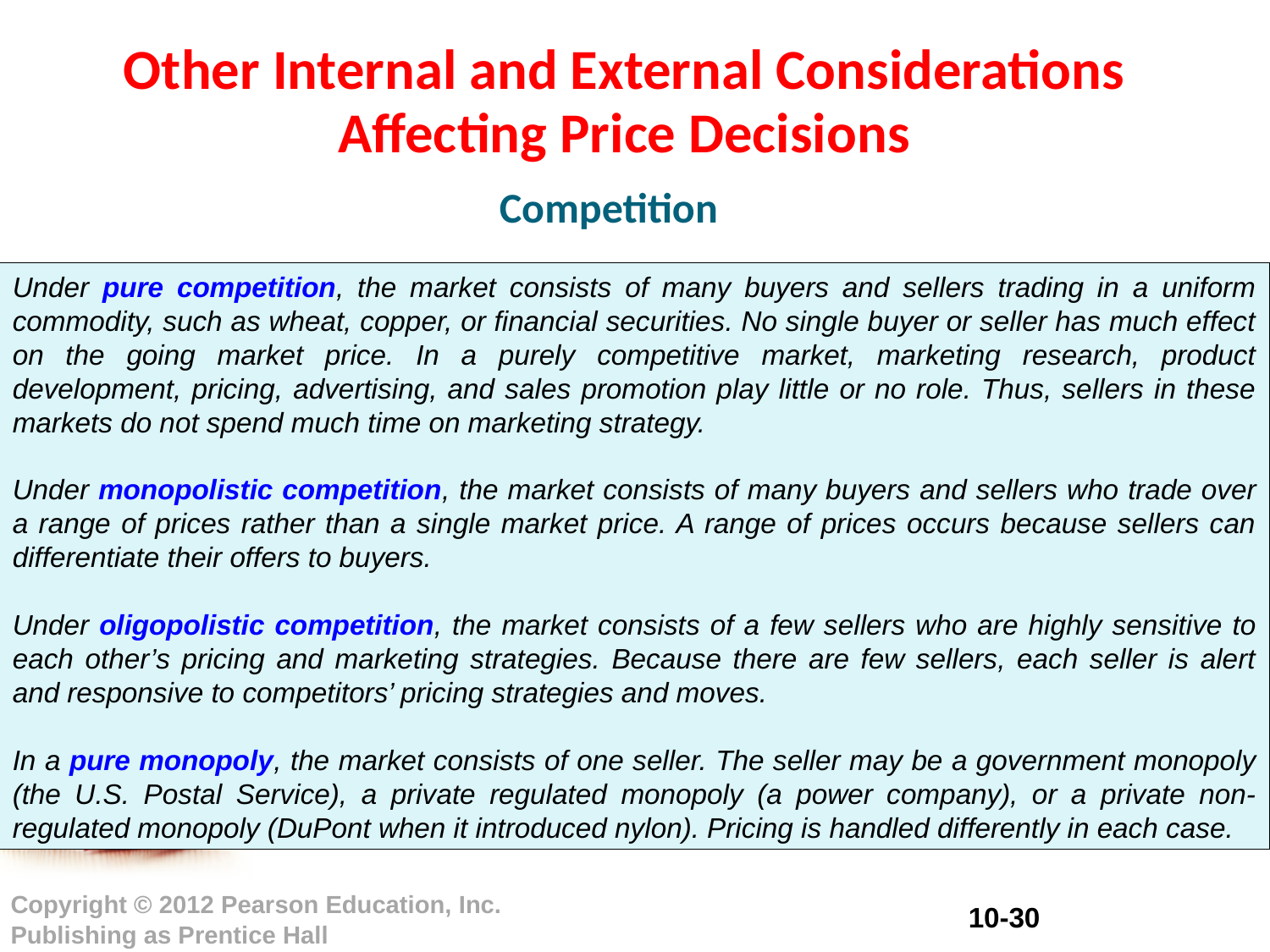

# Other Internal and External Considerations Affecting Price Decisions
Competition

Under pure competition, the market consists of many buyers and sellers trading in a uniform commodity, such as wheat, copper, or financial securities. No single buyer or seller has much effect on the going market price. In a purely competitive market, marketing research, product development, pricing, advertising, and sales promotion play little or no role. Thus, sellers in these markets do not spend much time on marketing strategy.

Under monopolistic competition, the market consists of many buyers and sellers who trade over a range of prices rather than a single market price. A range of prices occurs because sellers can differentiate their offers to buyers.

Under oligopolistic competition, the market consists of a few sellers who are highly sensitive to each other’s pricing and marketing strategies. Because there are few sellers, each seller is alert and responsive to competitors’ pricing strategies and moves.

In a pure monopoly, the market consists of one seller. The seller may be a government monopoly (the U.S. Postal Service), a private regulated monopoly (a power company), or a private non-regulated monopoly (DuPont when it introduced nylon). Pricing is handled differently in each case.